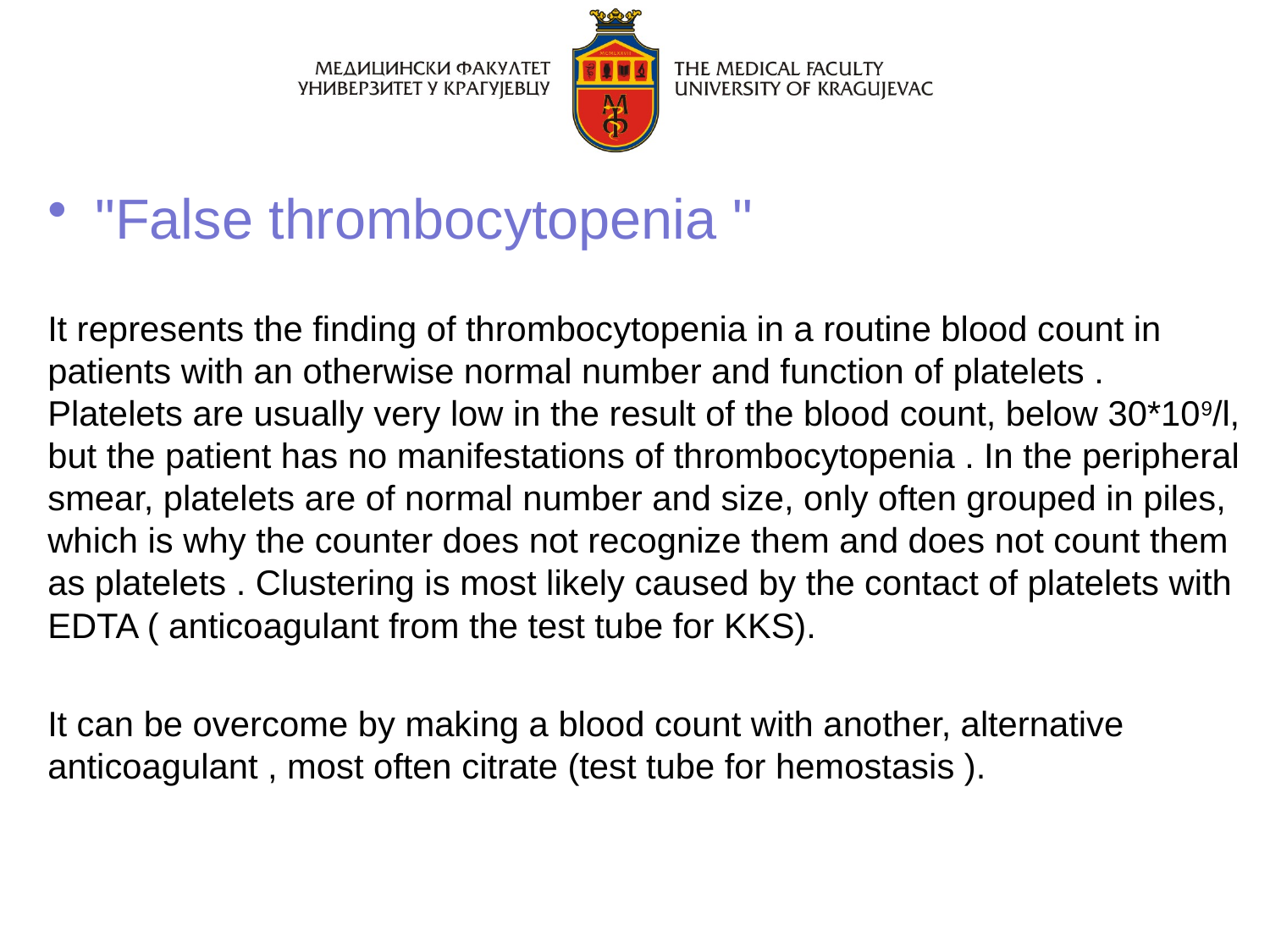

"False thrombocytopenia "

It represents the finding of thrombocytopenia in a routine blood count in patients with an otherwise normal number and function of platelets . Platelets are usually very low in the result of the blood count, below 30*109/l, but the patient has no manifestations of thrombocytopenia . In the peripheral smear, platelets are of normal number and size, only often grouped in piles, which is why the counter does not recognize them and does not count them as platelets . Clustering is most likely caused by the contact of platelets with EDTA ( anticoagulant from the test tube for KKS).

It can be overcome by making a blood count with another, alternative anticoagulant , most often citrate (test tube for hemostasis ).